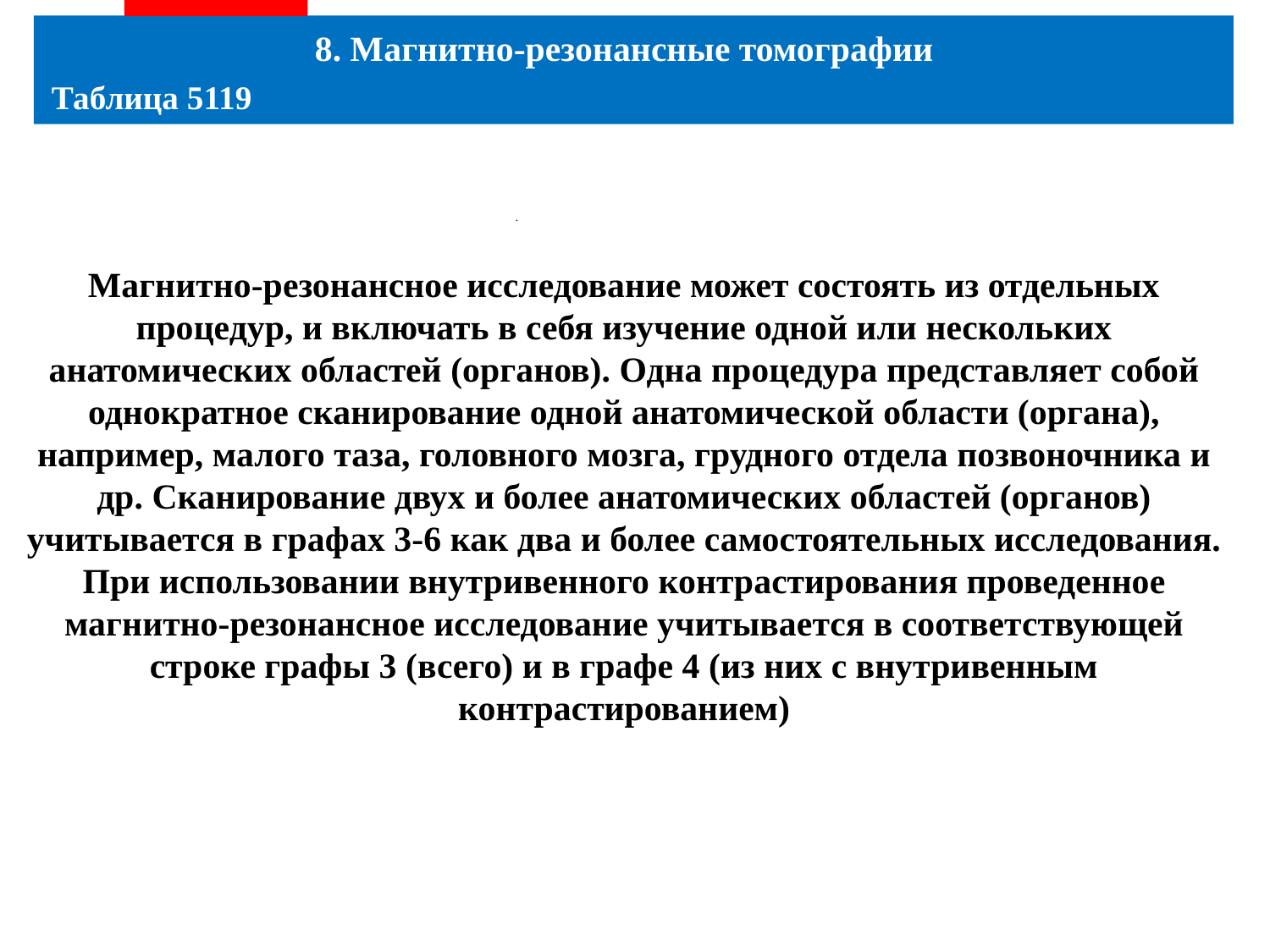

8. Магнитно-резонансные томографии

# Таблица 5119

Магнитно-резонансное исследование может состоять из отдельных процедур, и включать в себя изучение одной или нескольких анатомических областей (органов). Одна процедура представляет собой однократное сканирование одной анатомической области (органа), например, малого таза, головного мозга, грудного отдела позвоночника и др. Сканирование двух и более анатомических областей (органов) учитывается в графах 3-6 как два и более самостоятельных исследования. При использовании внутривенного контрастирования проведенное магнитно-резонансное исследование учитывается в соответствующей строке графы 3 (всего) и в графе 4 (из них с внутривенным контрастированием)